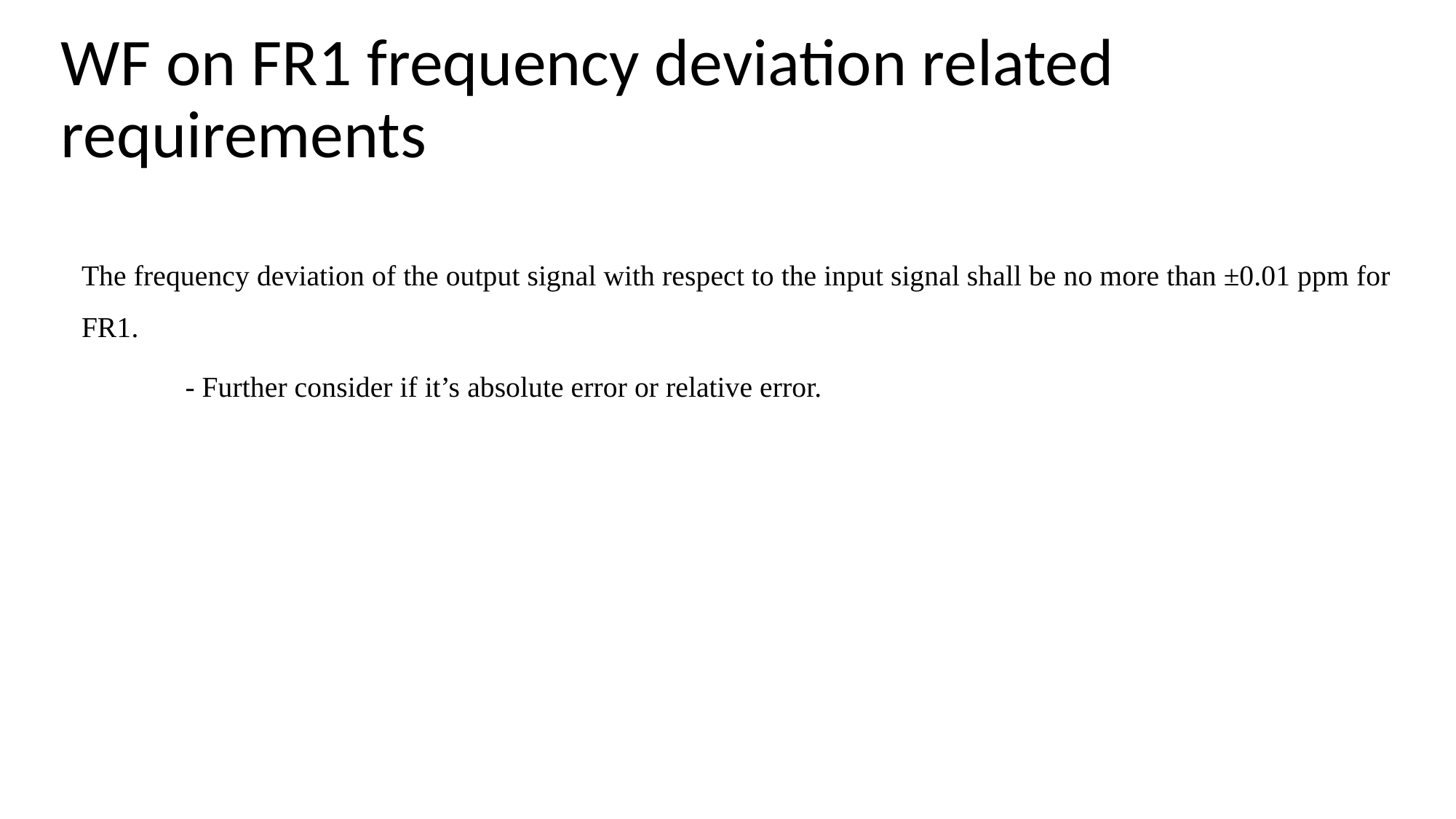

# WF on FR1 frequency deviation related requirements
The frequency deviation of the output signal with respect to the input signal shall be no more than ±0.01 ppm for FR1.
	- Further consider if it’s absolute error or relative error.